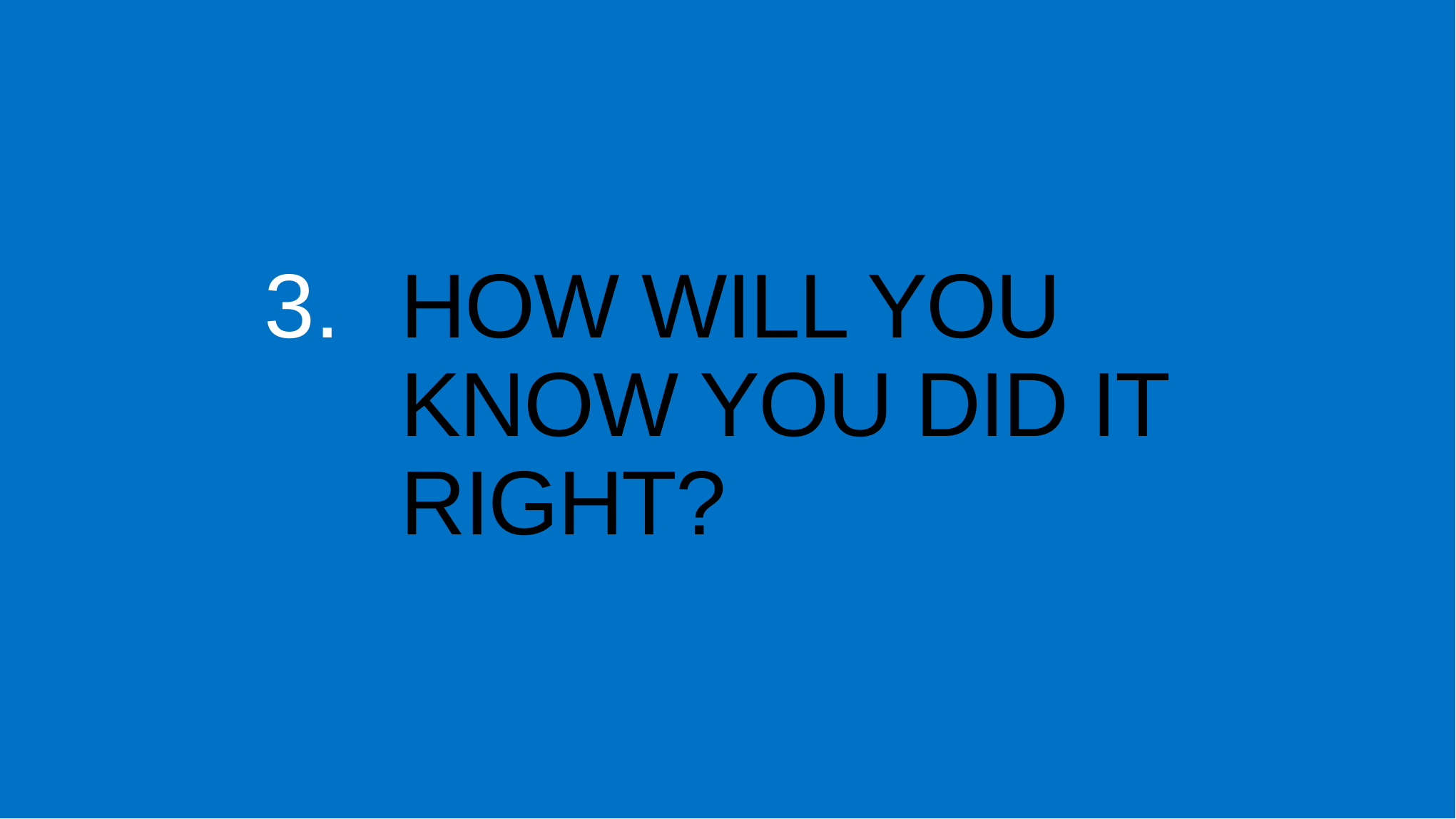

# HOW WILL YOU KNOW YOU DID IT RIGHT?